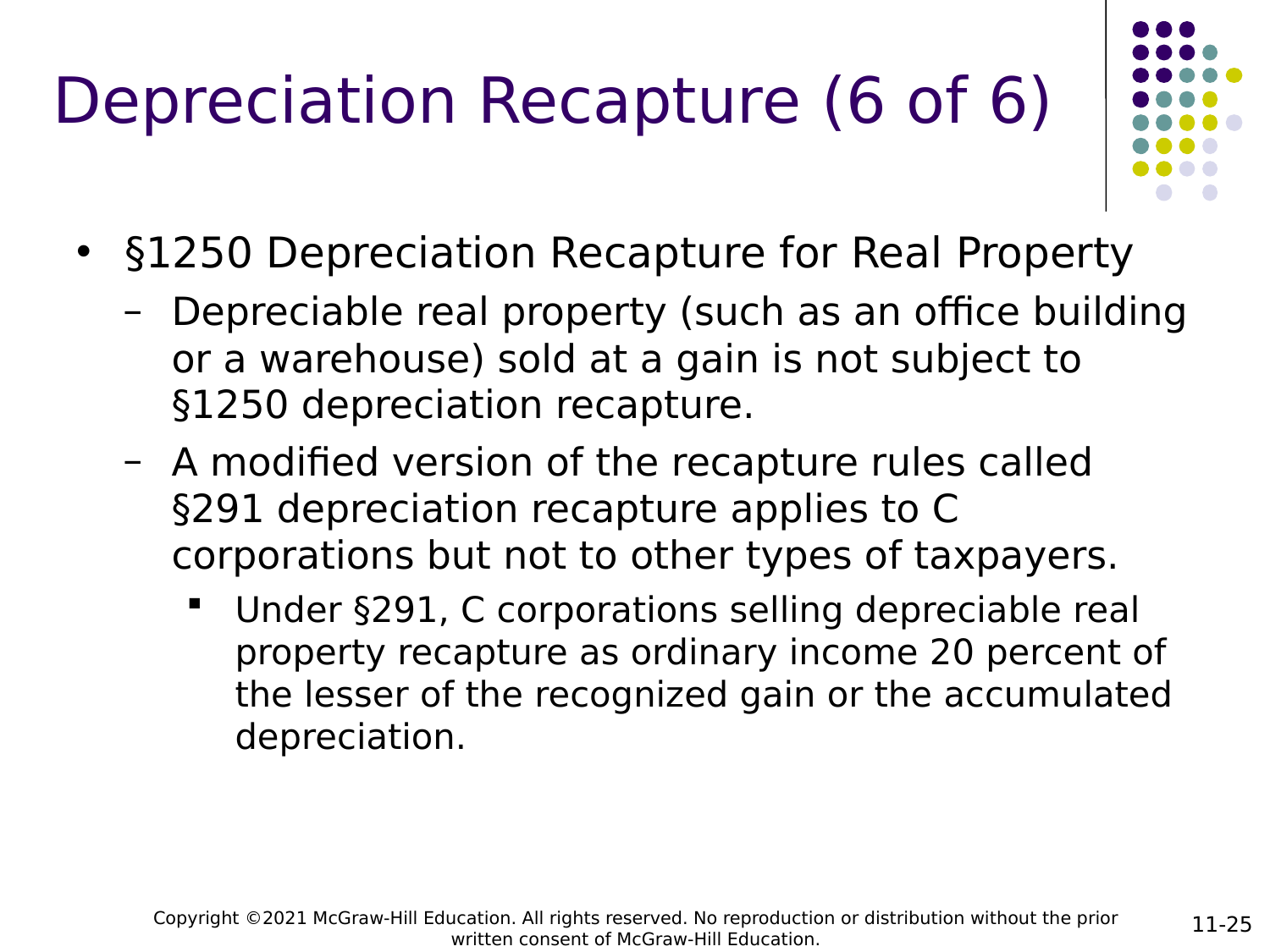

# Depreciation Recapture (6 of 6)
§1250 Depreciation Recapture for Real Property
Depreciable real property (such as an office building or a warehouse) sold at a gain is not subject to §1250 depreciation recapture.
A modified version of the recapture rules called §291 depreciation recapture applies to C corporations but not to other types of taxpayers.
Under §291, C corporations selling depreciable real property recapture as ordinary income 20 percent of the lesser of the recognized gain or the accumulated depreciation.
11-25